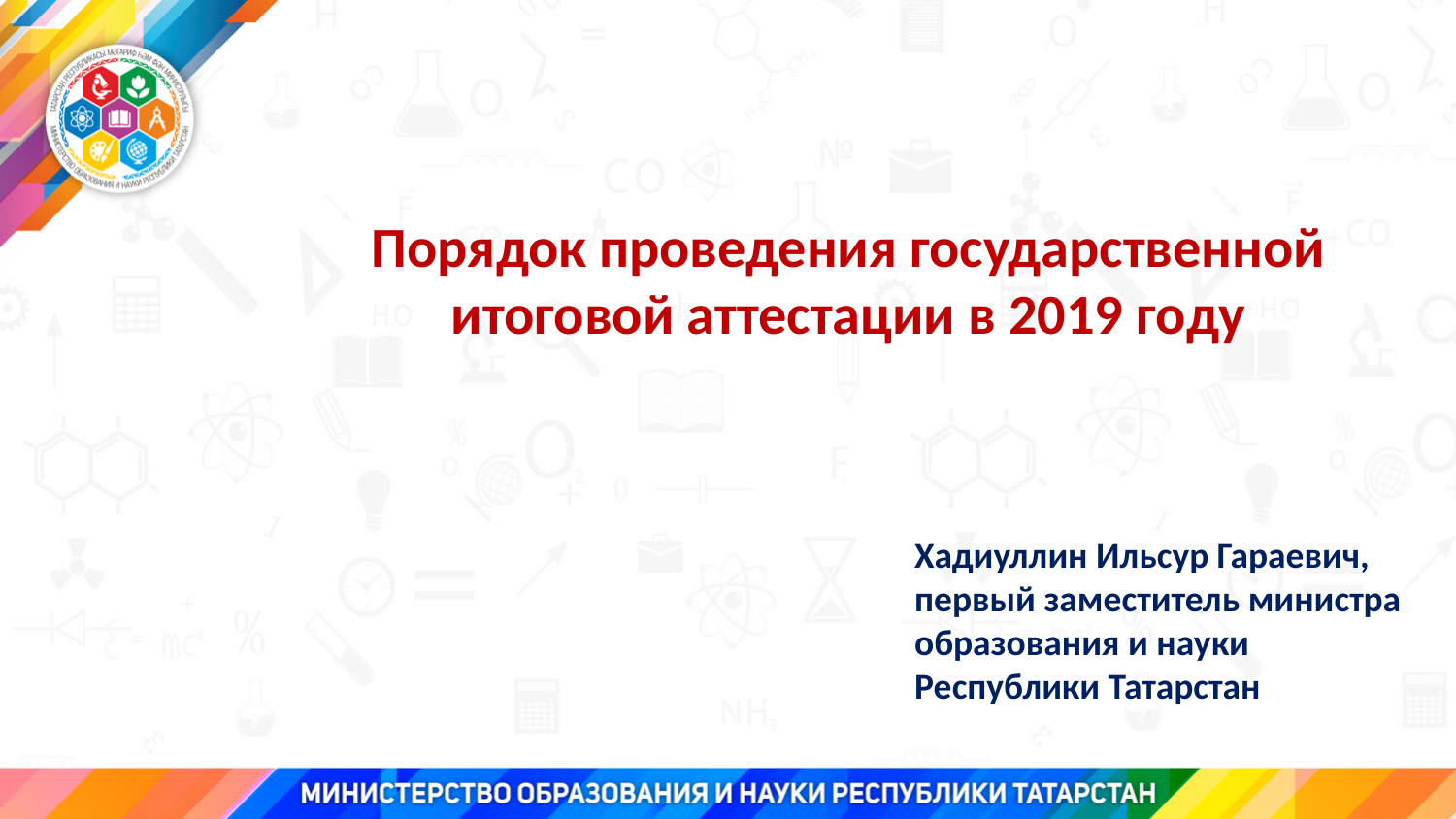

Порядок проведения государственной итоговой аттестации в 2019 году
Хадиуллин Ильсур Гараевич, первый заместитель министра образования и науки
Республики Татарстан